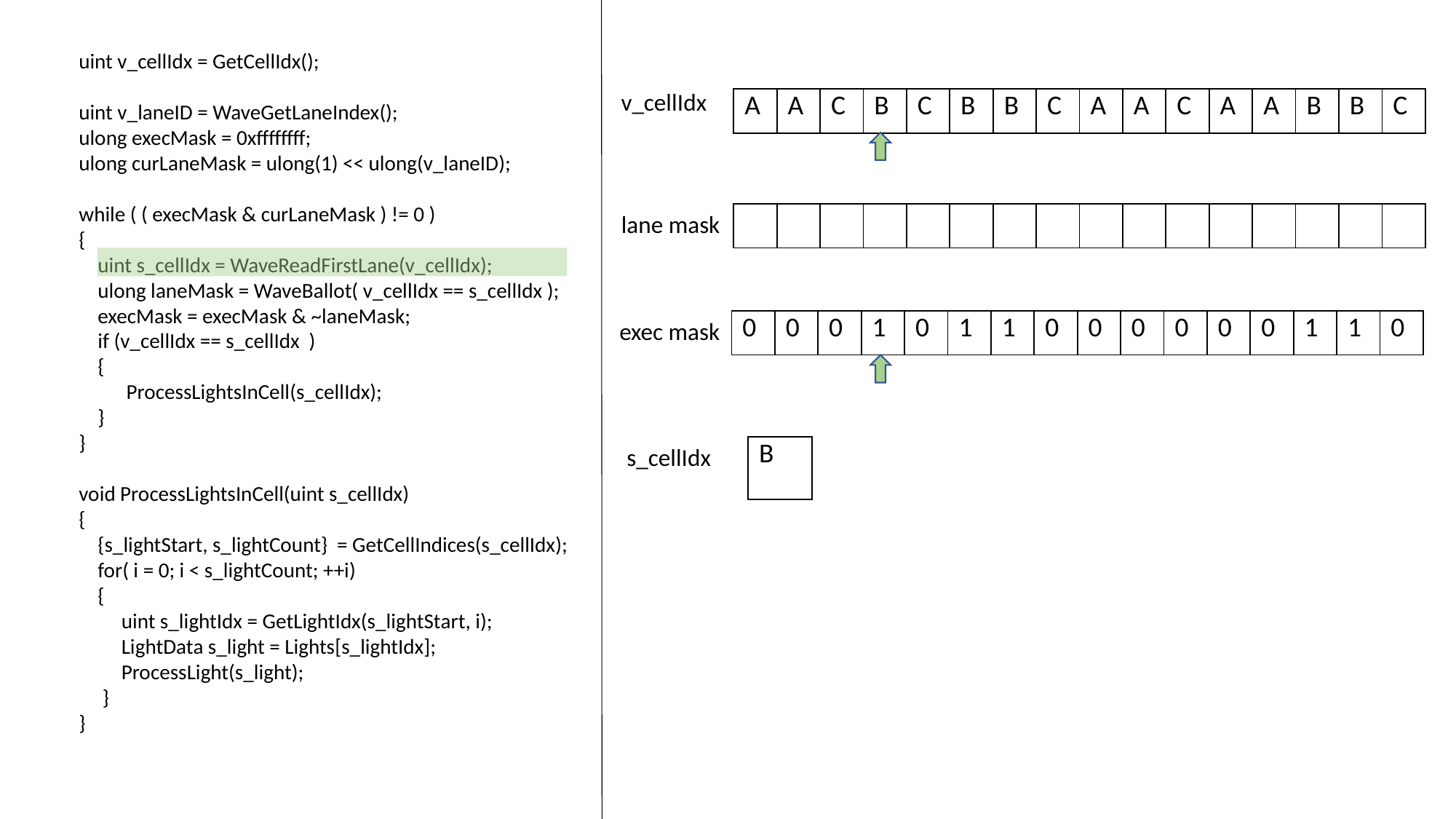

uint v_cellIdx = GetCellIdx();

uint v_laneID = WaveGetLaneIndex();
ulong execMask = 0xffffffff;
ulong curLaneMask = ulong(1) << ulong(v_laneID);

while ( ( execMask & curLaneMask ) != 0 )
{
    uint s_cellIdx = WaveReadFirstLane(v_cellIdx);
    ulong laneMask = WaveBallot( v_cellIdx == s_cellIdx );
    execMask = execMask & ~laneMask;
    if (v_cellIdx == s_cellIdx  )
    {
          ProcessLightsInCell(s_cellIdx);
    }
}

void ProcessLightsInCell(uint s_cellIdx)
{
    {s_lightStart, s_lightCount}  = GetCellIndices(s_cellIdx);
    for( i = 0; i < s_lightCount; ++i)
    {
         uint s_lightIdx = GetLightIdx(s_lightStart, i);
         LightData s_light = Lights[s_lightIdx];
         ProcessLight(s_light);
     }
}
v_cellIdx
| A | A | C | B | C | B | B | C | A | A | C | A | A | B | B | C |
| --- | --- | --- | --- | --- | --- | --- | --- | --- | --- | --- | --- | --- | --- | --- | --- |

lane mask
|  |  |  |  |  |  |  |  |  |  |  |  |  |  |  |  |
| --- | --- | --- | --- | --- | --- | --- | --- | --- | --- | --- | --- | --- | --- | --- | --- |

exec mask
| 0 | 0 | 0 | 1 | 0 | 1 | 1 | 0 | 0 | 0 | 0 | 0 | 0 | 1 | 1 | 0 |
| --- | --- | --- | --- | --- | --- | --- | --- | --- | --- | --- | --- | --- | --- | --- | --- |

s_cellIdx
| B |
| --- |